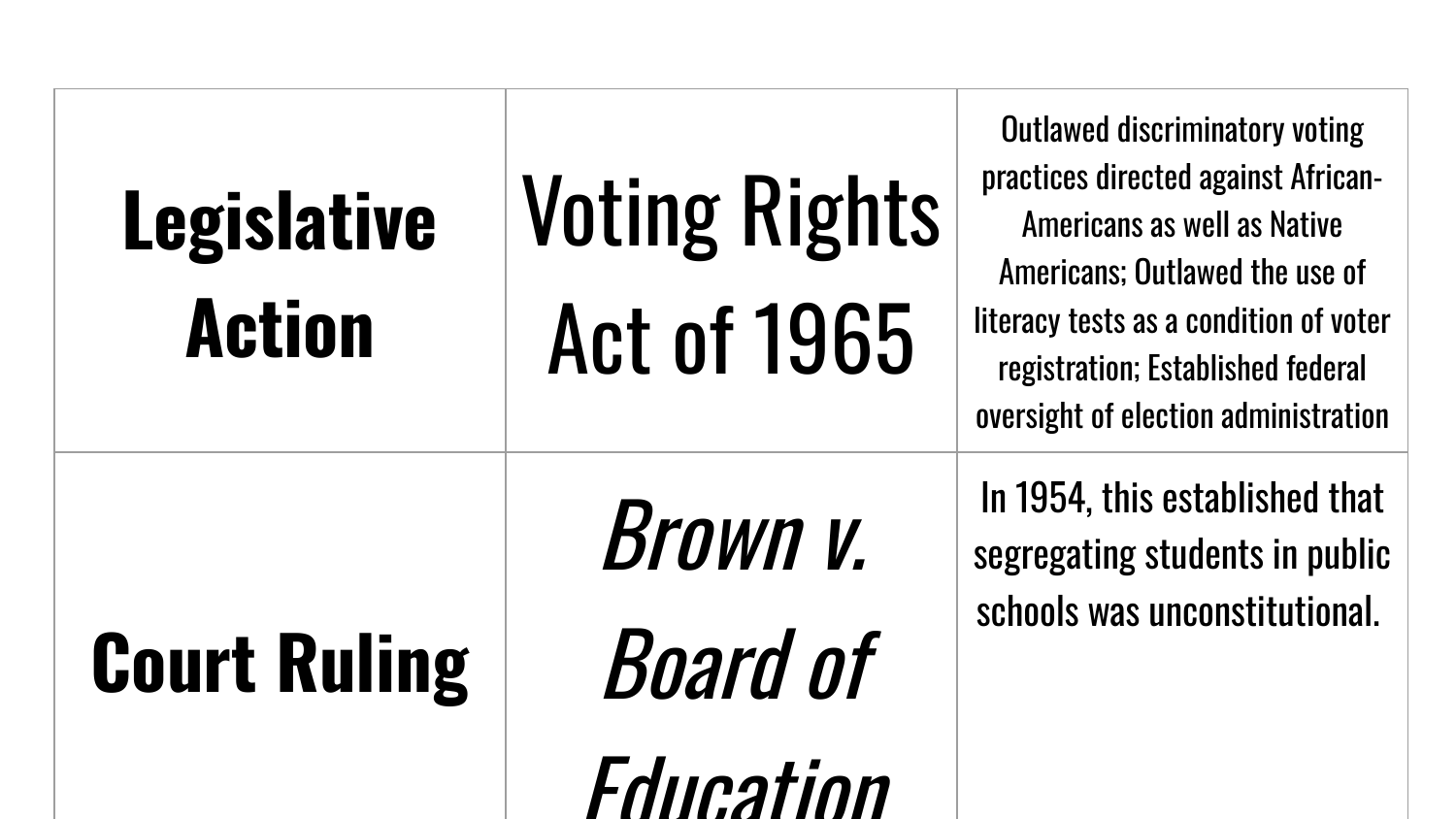

| Legislative Action | Voting Rights Act of 1965 | Outlawed discriminatory voting practices directed against African-Americans as well as Native Americans; Outlawed the use of literacy tests as a condition of voter registration; Established federal oversight of election administration |
| --- | --- | --- |
| Court Ruling | Brown v. Board of Education | In 1954, this established that segregating students in public schools was unconstitutional. |